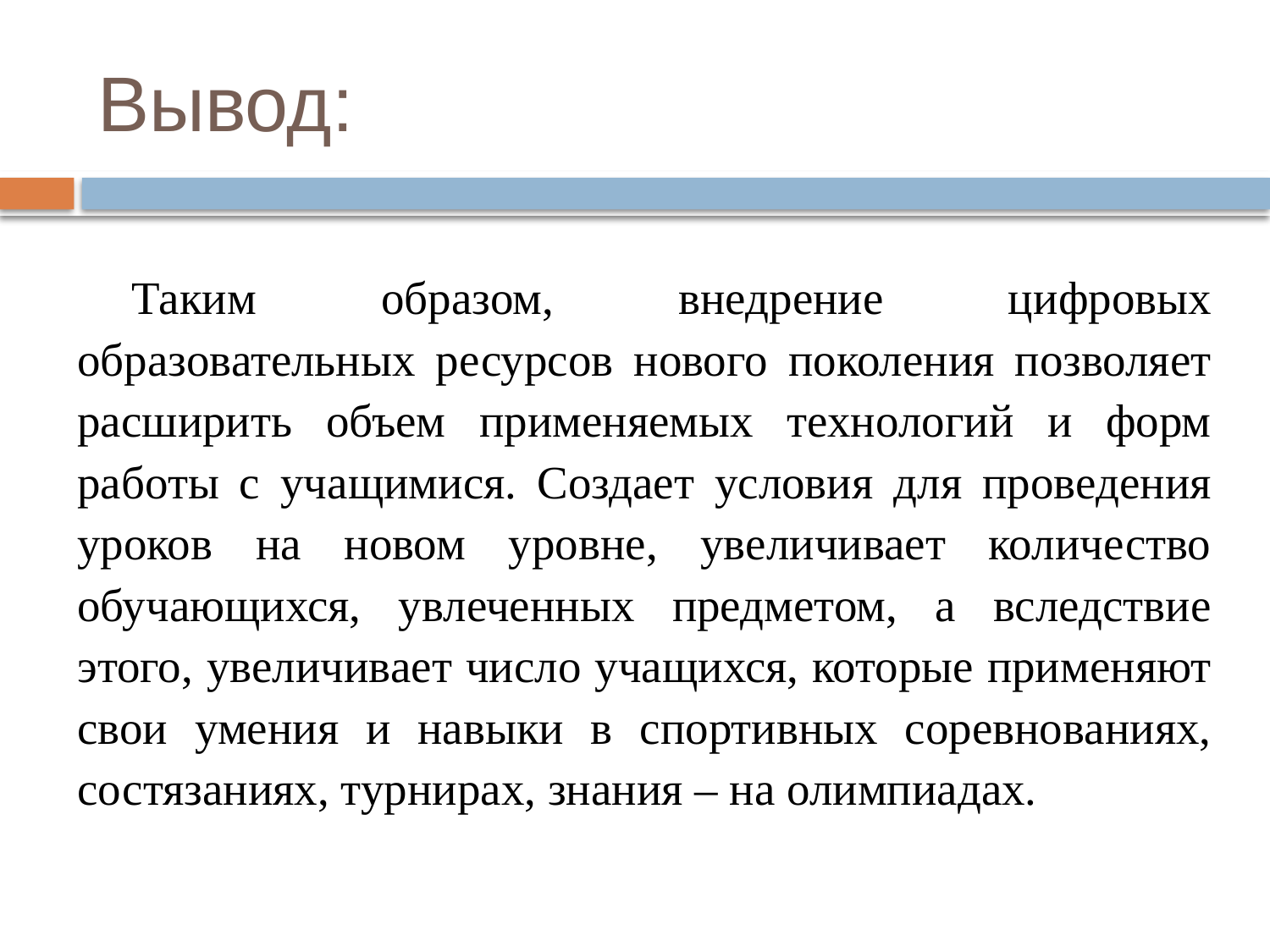

# Вывод:
Таким образом, внедрение цифровых образовательных ресурсов нового поколения позволяет расширить объем применяемых технологий и форм работы с учащимися. Создает условия для проведения уроков на новом уровне, увеличивает количество обучающихся, увлеченных предметом, а вследствие этого, увеличивает число учащихся, которые применяют свои умения и навыки в спортивных соревнованиях, состязаниях, турнирах, знания – на олимпиадах.